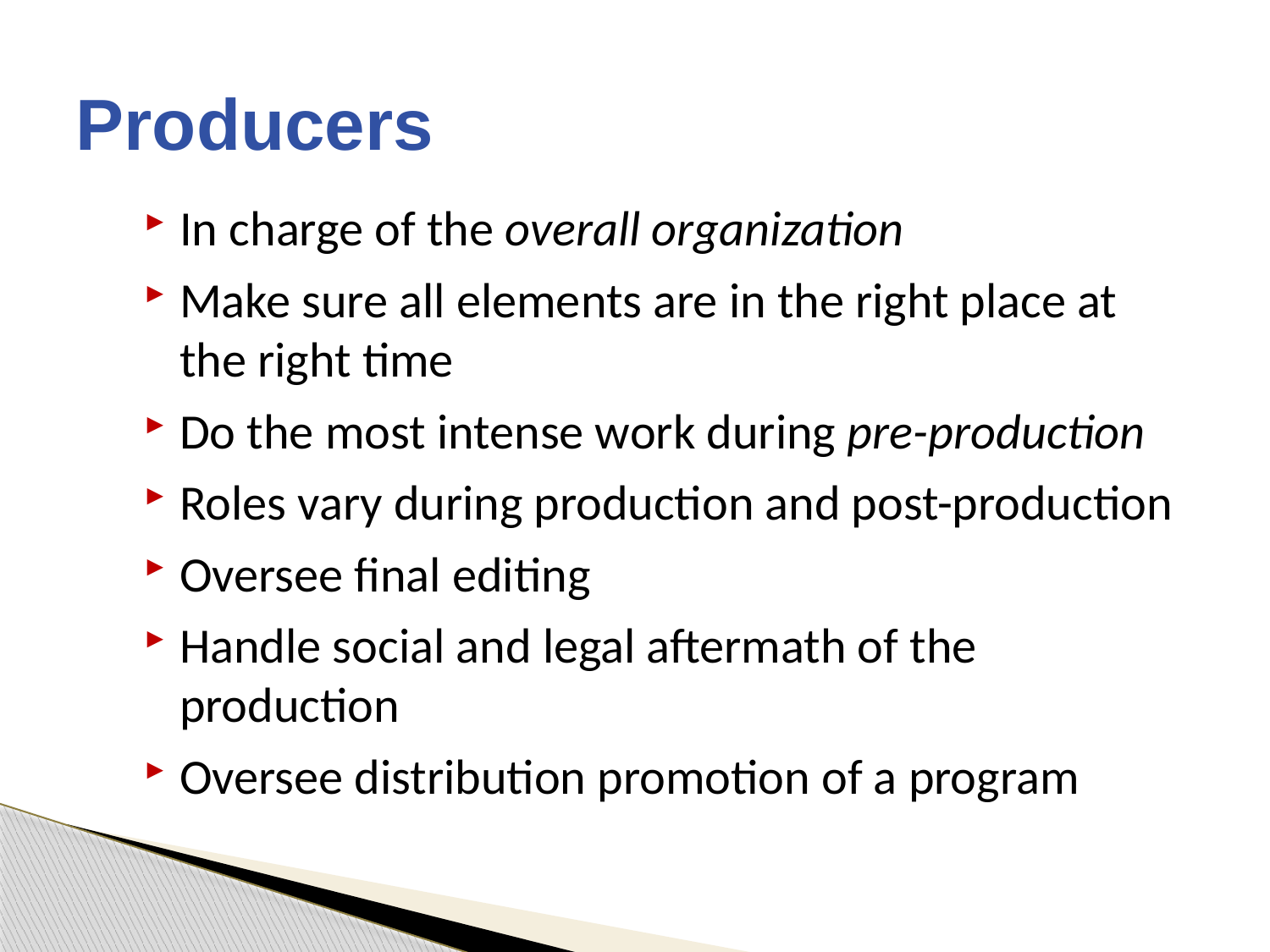

# Producers
In charge of the overall organization
Make sure all elements are in the right place at the right time
Do the most intense work during pre-production
Roles vary during production and post-production
Oversee final editing
Handle social and legal aftermath of the production
Oversee distribution promotion of a program